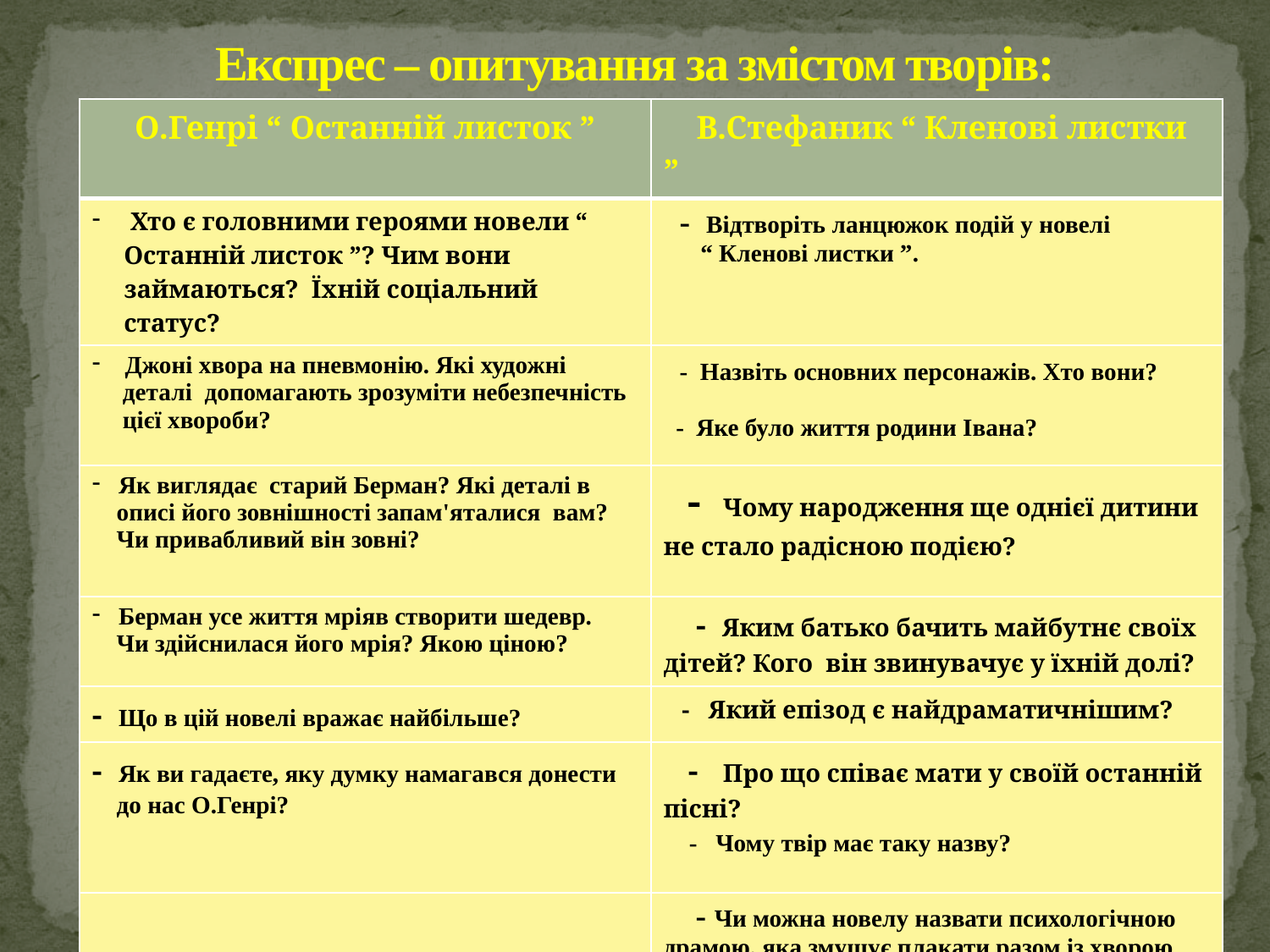

# Експрес – опитування за змістом творів:
| О.Генрі “ Останній листок ” | В.Стефаник “ Кленові листки ” |
| --- | --- |
| Хто є головними героями новели “ Останній листок ”? Чим вони займаються? Їхній соціальний статус? | - Відтворіть ланцюжок подій у новелі “ Кленові листки ”. |
| Джоні хвора на пневмонію. Які художні деталі допомагають зрозуміти небезпечність цієї хвороби? | - Назвіть основних персонажів. Хто вони? - Яке було життя родини Івана? |
| Як виглядає старий Берман? Які деталі в описі його зовнішності запам'яталися вам? Чи привабливий він зовні? | - Чому народження ще однієї дитини не стало радісною подією? |
| Берман усе життя мріяв створити шедевр. Чи здійснилася його мрія? Якою ціною? | - Яким батько бачить майбутнє своїх дітей? Кого він звинувачує у їхній долі? |
| - Що в цій новелі вражає найбільше? | - Який епізод є найдраматичнішим? |
| - Як ви гадаєте, яку думку намагався донести до нас О.Генрі? | - Про що співає мати у своїй останній пісні? - Чому твір має таку назву? |
|  | - Чи можна новелу назвати психологічною драмою, яка змушує плакати разом із хворою матір'ю? |